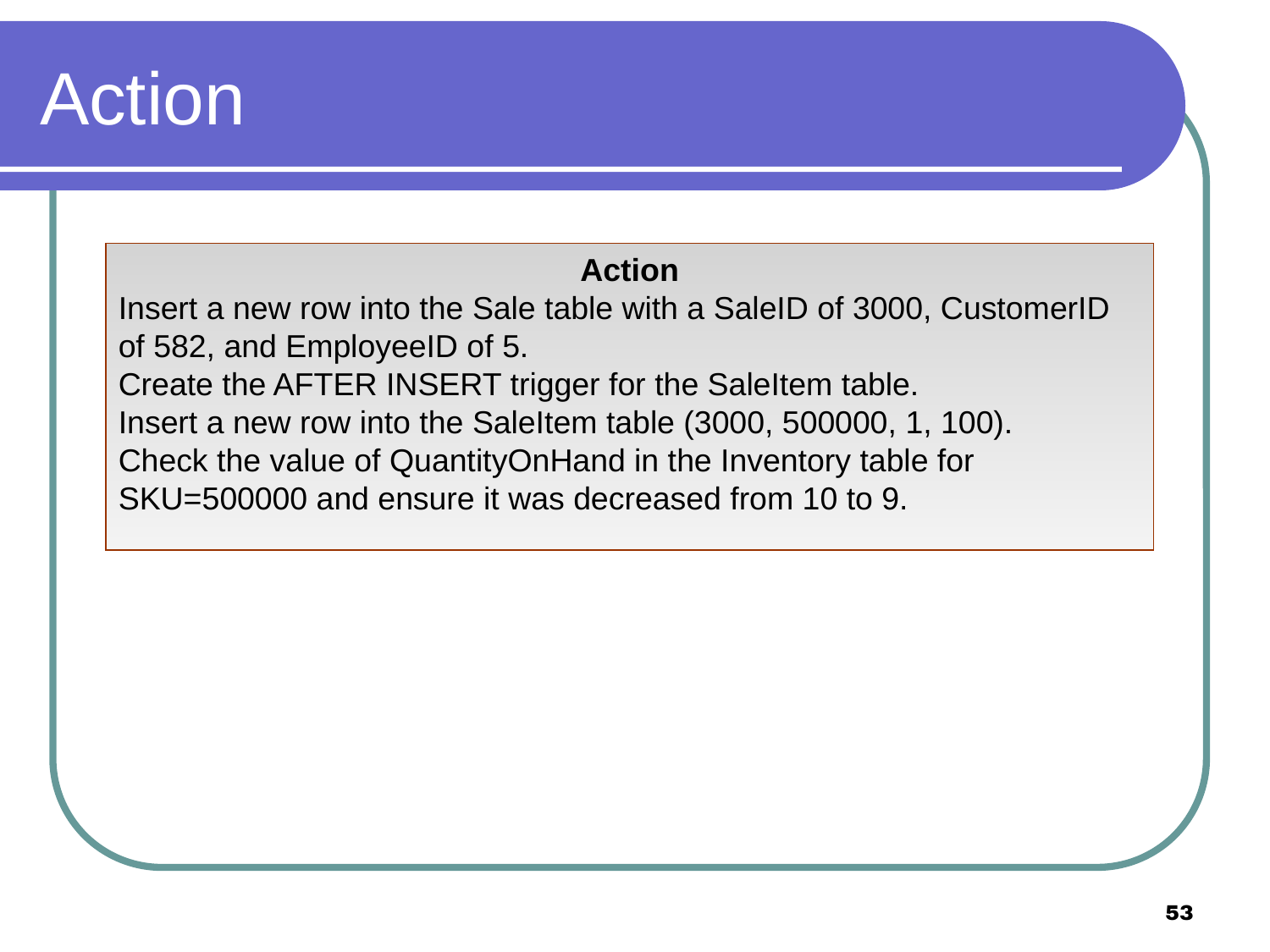

# Action
Action
Insert a new row into the Sale table with a SaleID of 3000, CustomerID of 582, and EmployeeID of 5.
Create the AFTER INSERT trigger for the SaleItem table.
Insert a new row into the SaleItem table (3000, 500000, 1, 100).
Check the value of QuantityOnHand in the Inventory table for SKU=500000 and ensure it was decreased from 10 to 9.
53